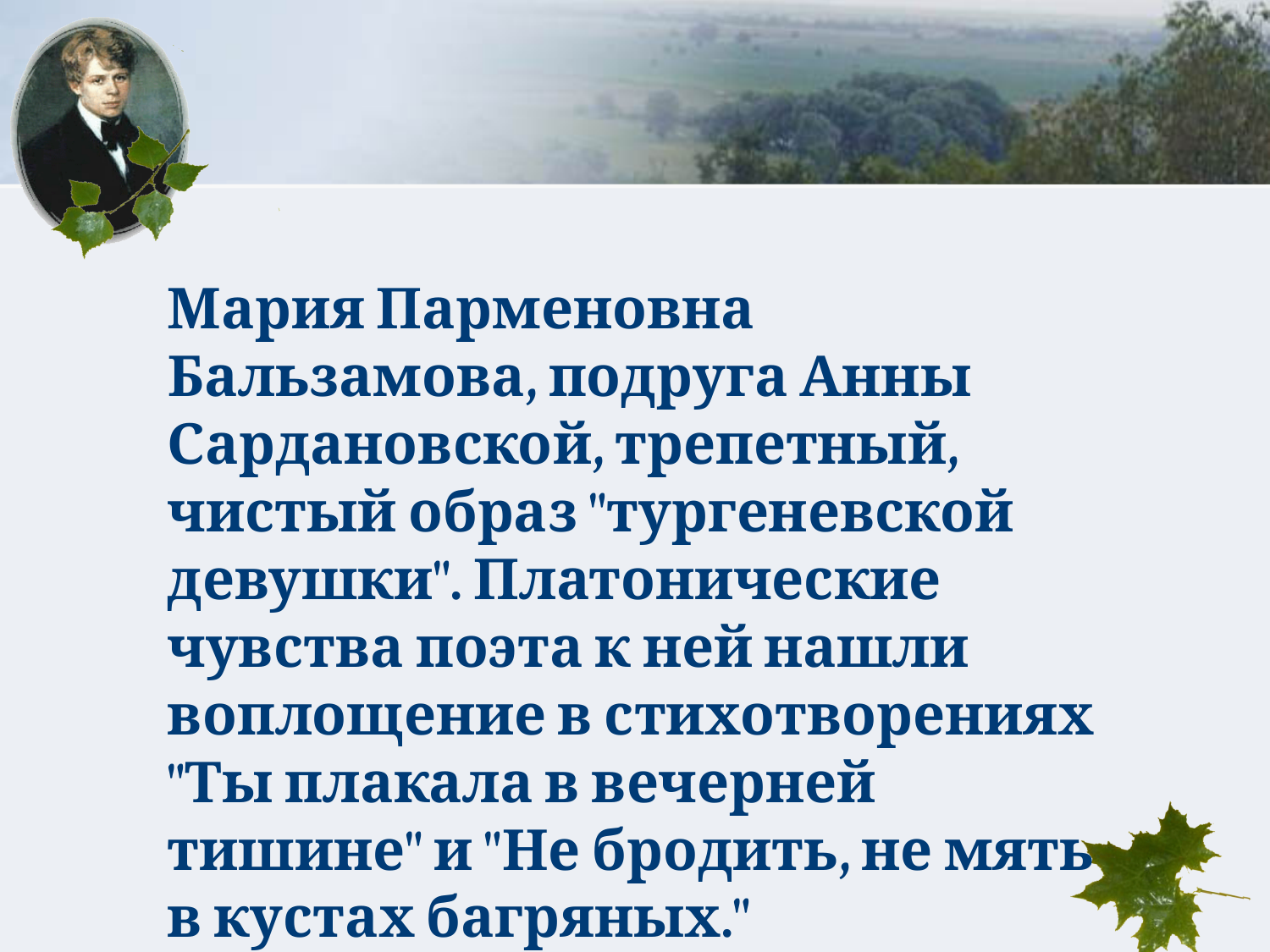

Мария Парменовна Бальзамова, подруга Анны Сардановской, трепетный, чистый образ "тургеневской девушки". Платонические чувства поэта к ней нашли воплощение в стихотворениях "Ты плакала в вечерней тишине" и "Не бродить, не мять в кустах багряных."